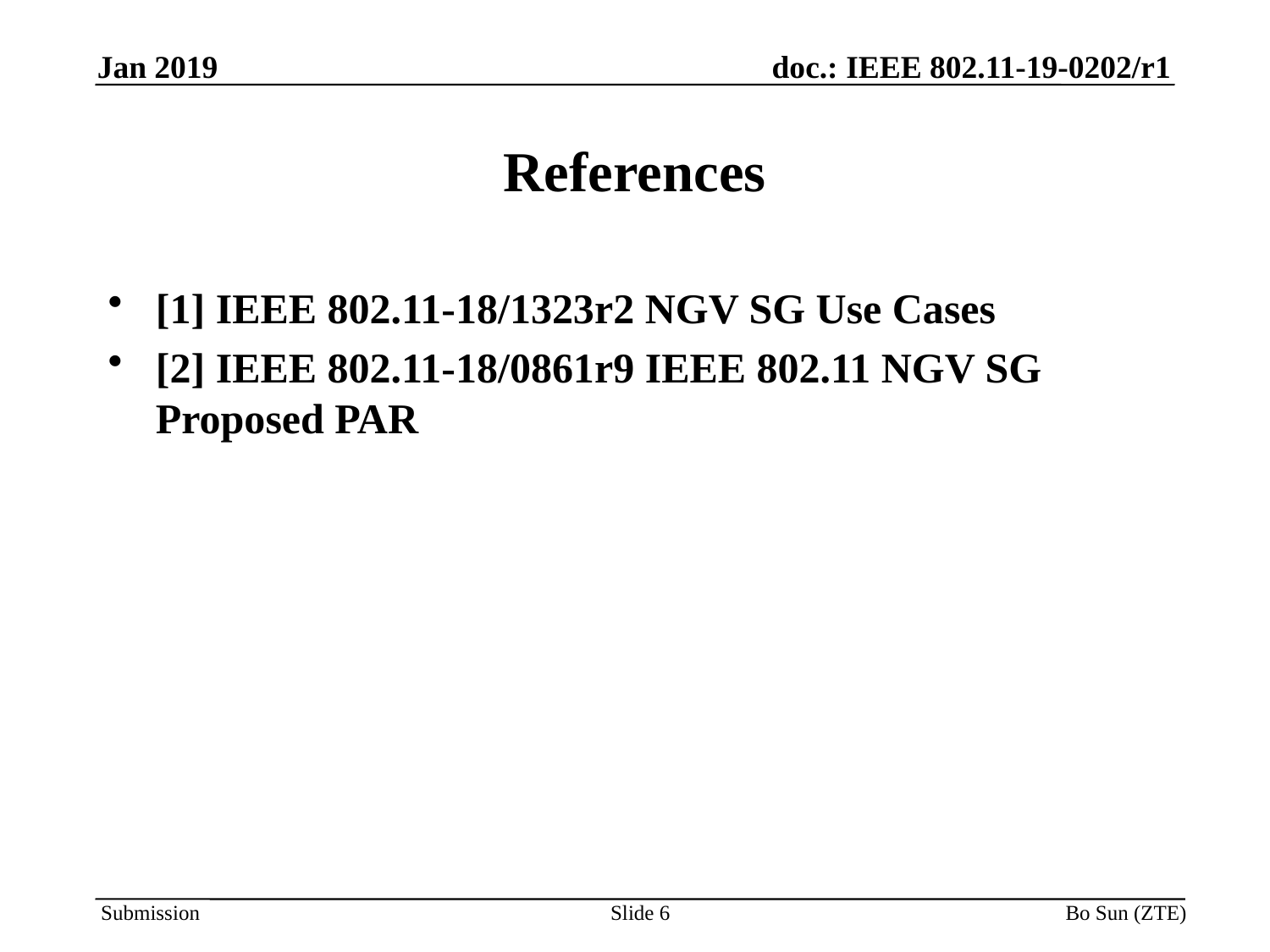

# References
[1] IEEE 802.11-18/1323r2 NGV SG Use Cases
[2] IEEE 802.11-18/0861r9 IEEE 802.11 NGV SG Proposed PAR
Slide 6
Bo Sun (ZTE)